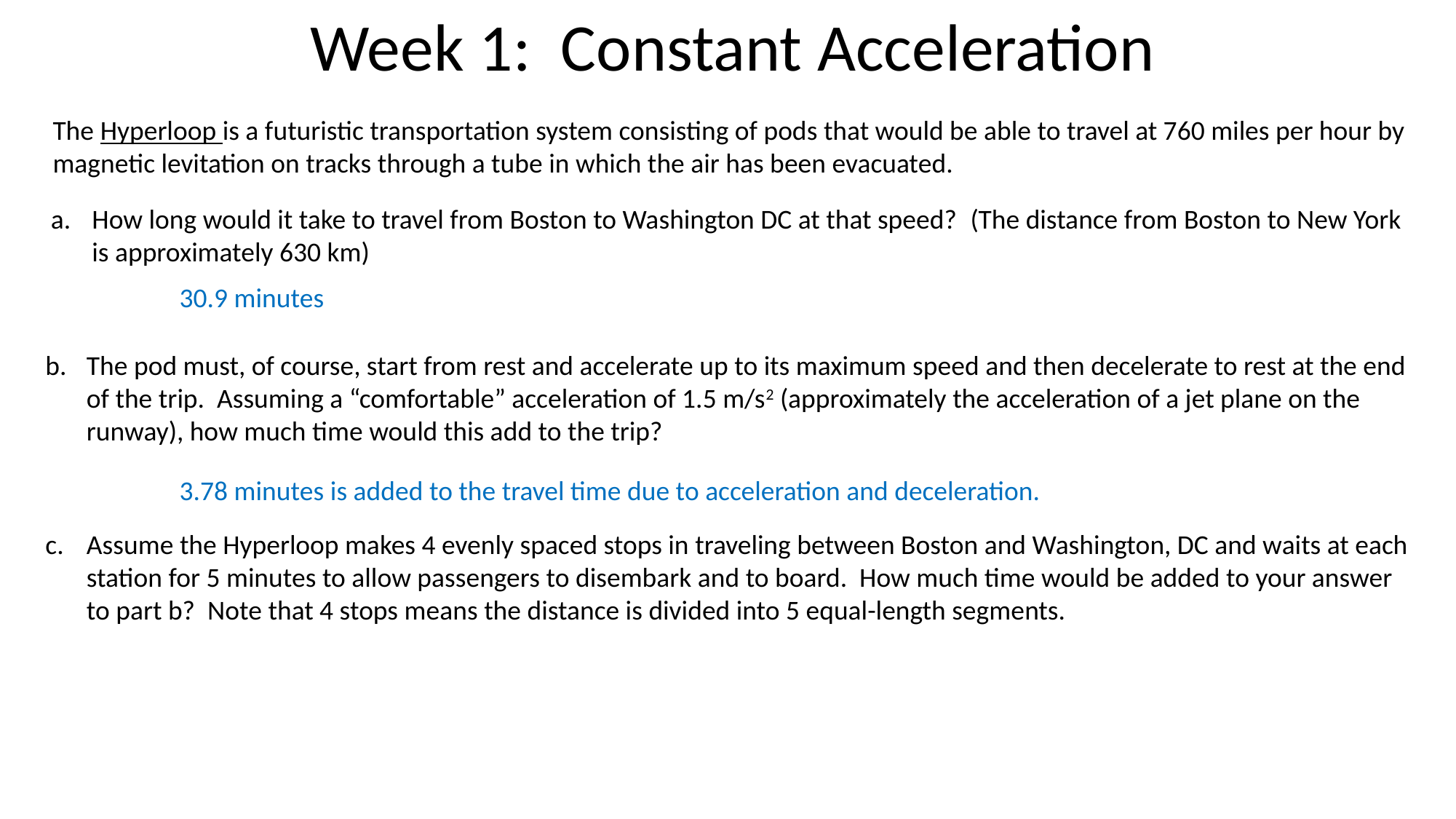

# Week 1:  Constant Acceleration
The Hyperloop is a futuristic transportation system consisting of pods that would be able to travel at 760 miles per hour by magnetic levitation on tracks through a tube in which the air has been evacuated.
How long would it take to travel from Boston to Washington DC at that speed?  (The distance from Boston to New York is approximately 630 km)
30.9 minutes
The pod must, of course, start from rest and accelerate up to its maximum speed and then decelerate to rest at the end of the trip.  Assuming a “comfortable” acceleration of 1.5 m/s2 (approximately the acceleration of a jet plane on the runway), how much time would this add to the trip?
3.78 minutes is added to the travel time due to acceleration and deceleration.
Assume the Hyperloop makes 4 evenly spaced stops in traveling between Boston and Washington, DC and waits at each station for 5 minutes to allow passengers to disembark and to board.  How much time would be added to your answer to part b?  Note that 4 stops means the distance is divided into 5 equal-length segments.